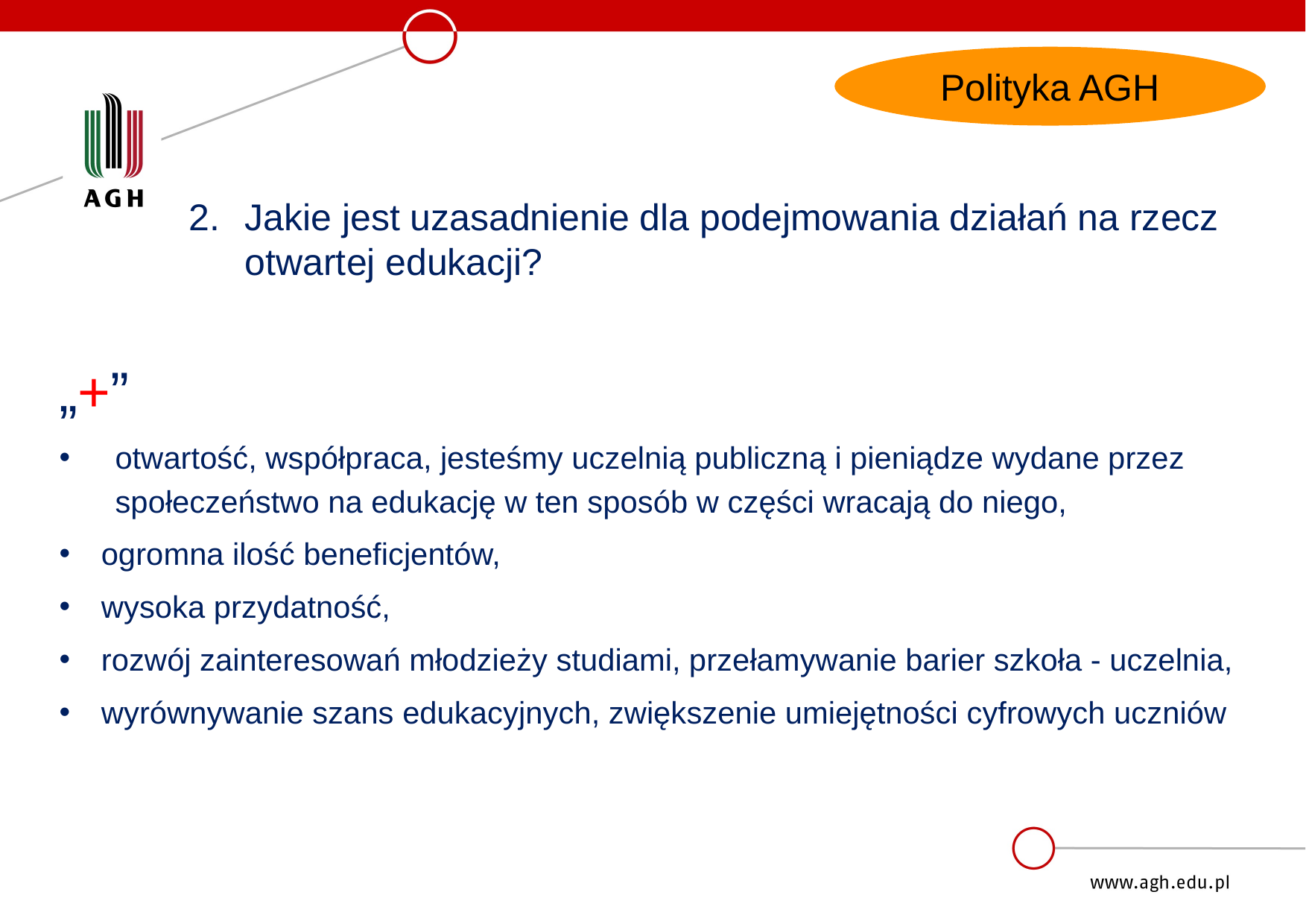

Polityka AGH
Jakie jest uzasadnienie dla podejmowania działań na rzecz otwartej edukacji?
„+”
otwartość, współpraca, jesteśmy uczelnią publiczną i pieniądze wydane przez społeczeństwo na edukację w ten sposób w części wracają do niego,
ogromna ilość beneficjentów,
wysoka przydatność,
rozwój zainteresowań młodzieży studiami, przełamywanie barier szkoła - uczelnia,
wyrównywanie szans edukacyjnych, zwiększenie umiejętności cyfrowych uczniów